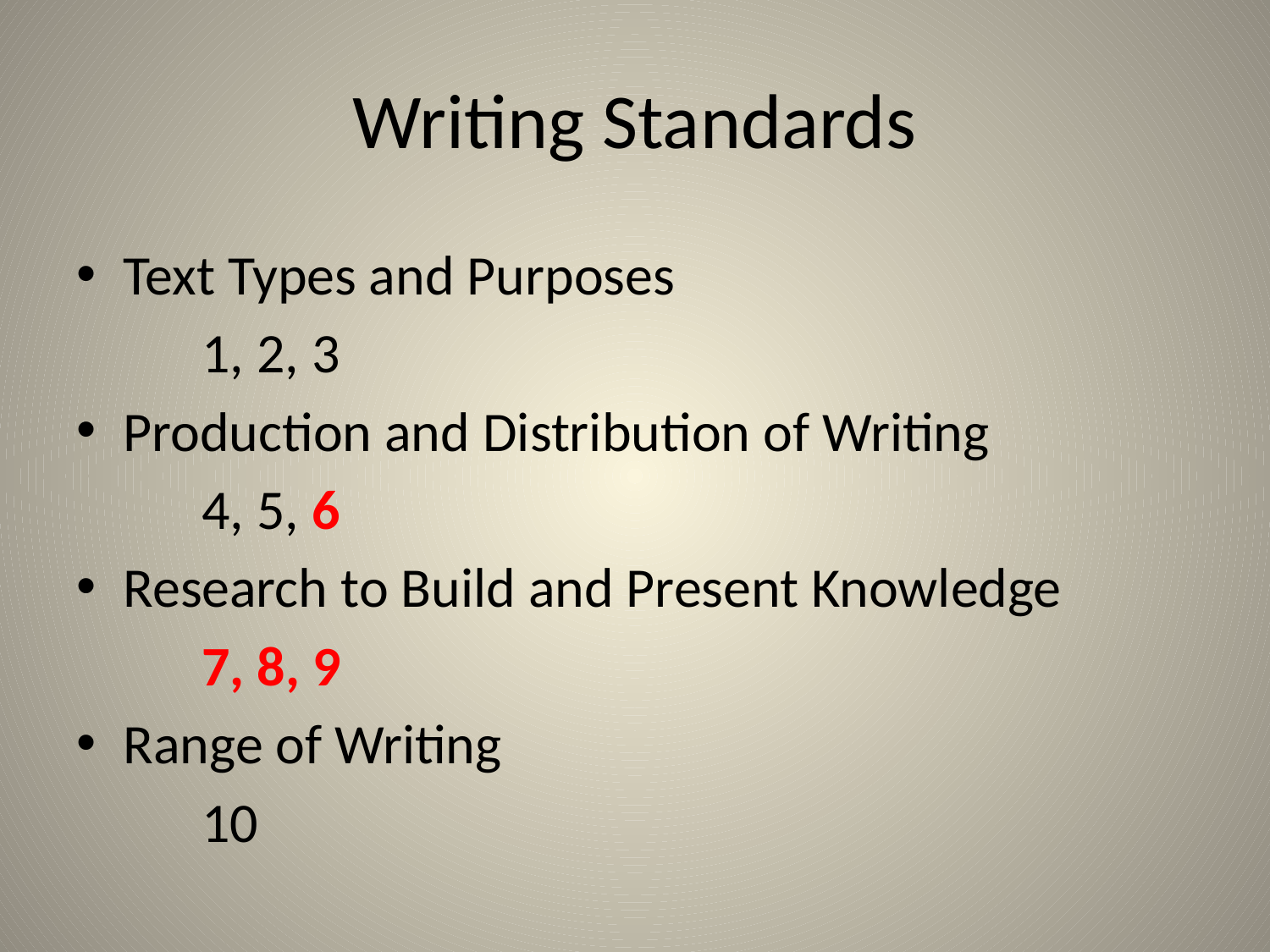

# Writing Standards
Text Types and Purposes
	1, 2, 3
Production and Distribution of Writing
	4, 5, 6
Research to Build and Present Knowledge
	7, 8, 9
Range of Writing
	10